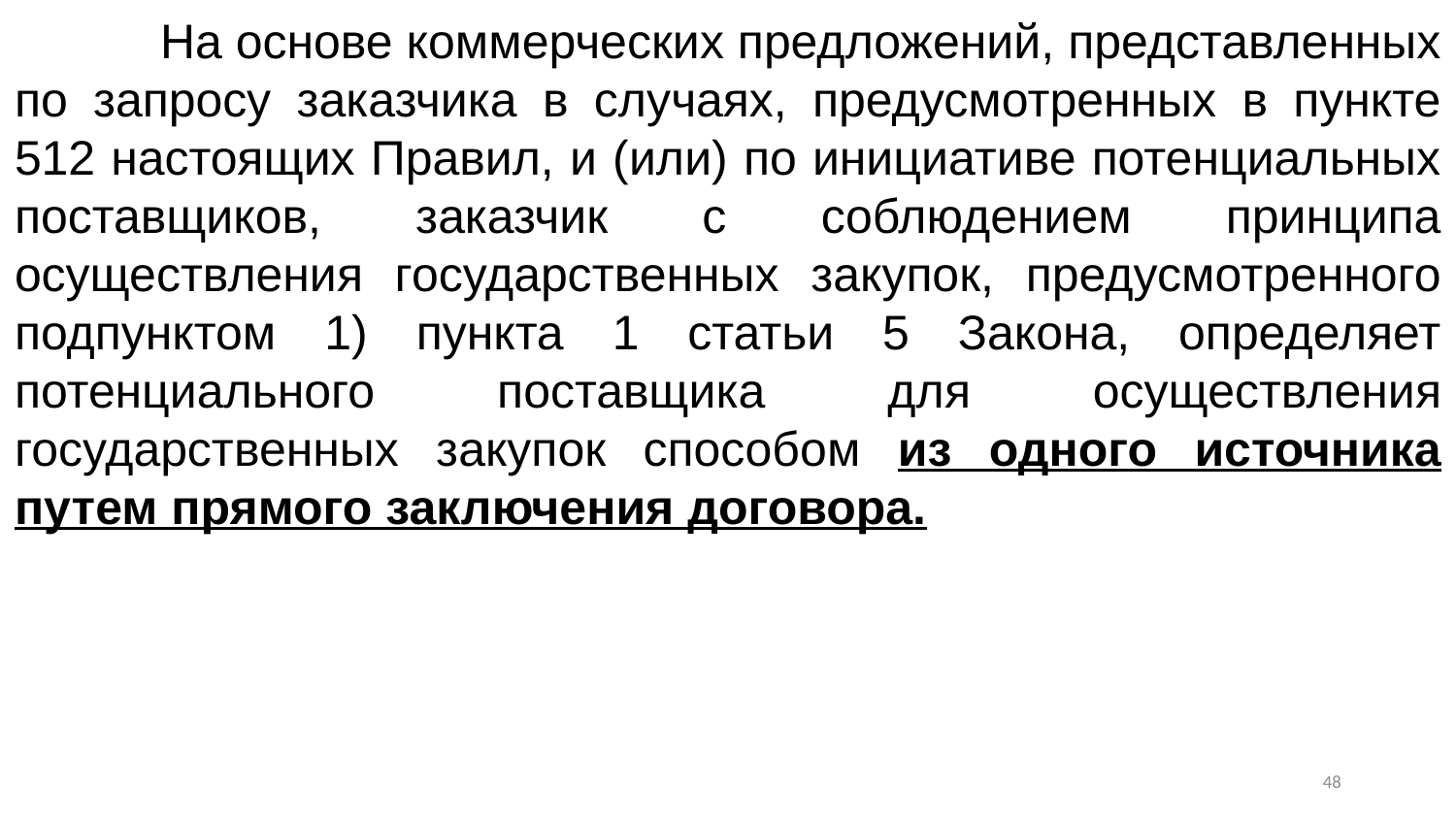

На основе коммерческих предложений, представленных по запросу заказчика в случаях, предусмотренных в пункте 512 настоящих Правил, и (или) по инициативе потенциальных поставщиков, заказчик с соблюдением принципа осуществления государственных закупок, предусмотренного подпунктом 1) пункта 1 статьи 5 Закона, определяет потенциального поставщика для осуществления государственных закупок способом из одного источника путем прямого заключения договора.
48